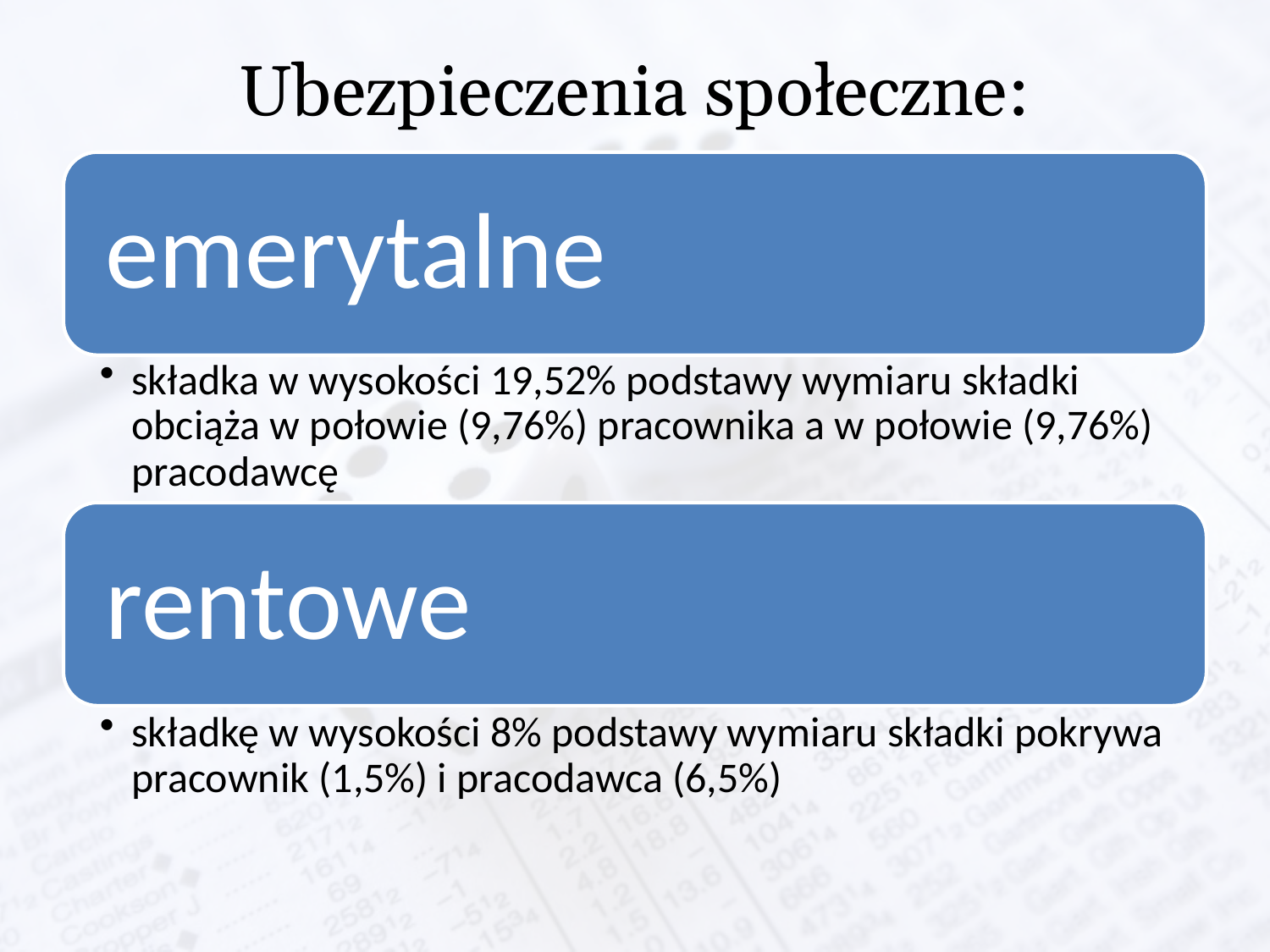

# Ubezpieczenia społeczne:
emerytalne
składka w wysokości 19,52% podstawy wymiaru składki obciąża w połowie (9,76%) pracownika a w połowie (9,76%) pracodawcę
rentowe
składkę w wysokości 8% podstawy wymiaru składki pokrywa pracownik (1,5%) i pracodawca (6,5%)